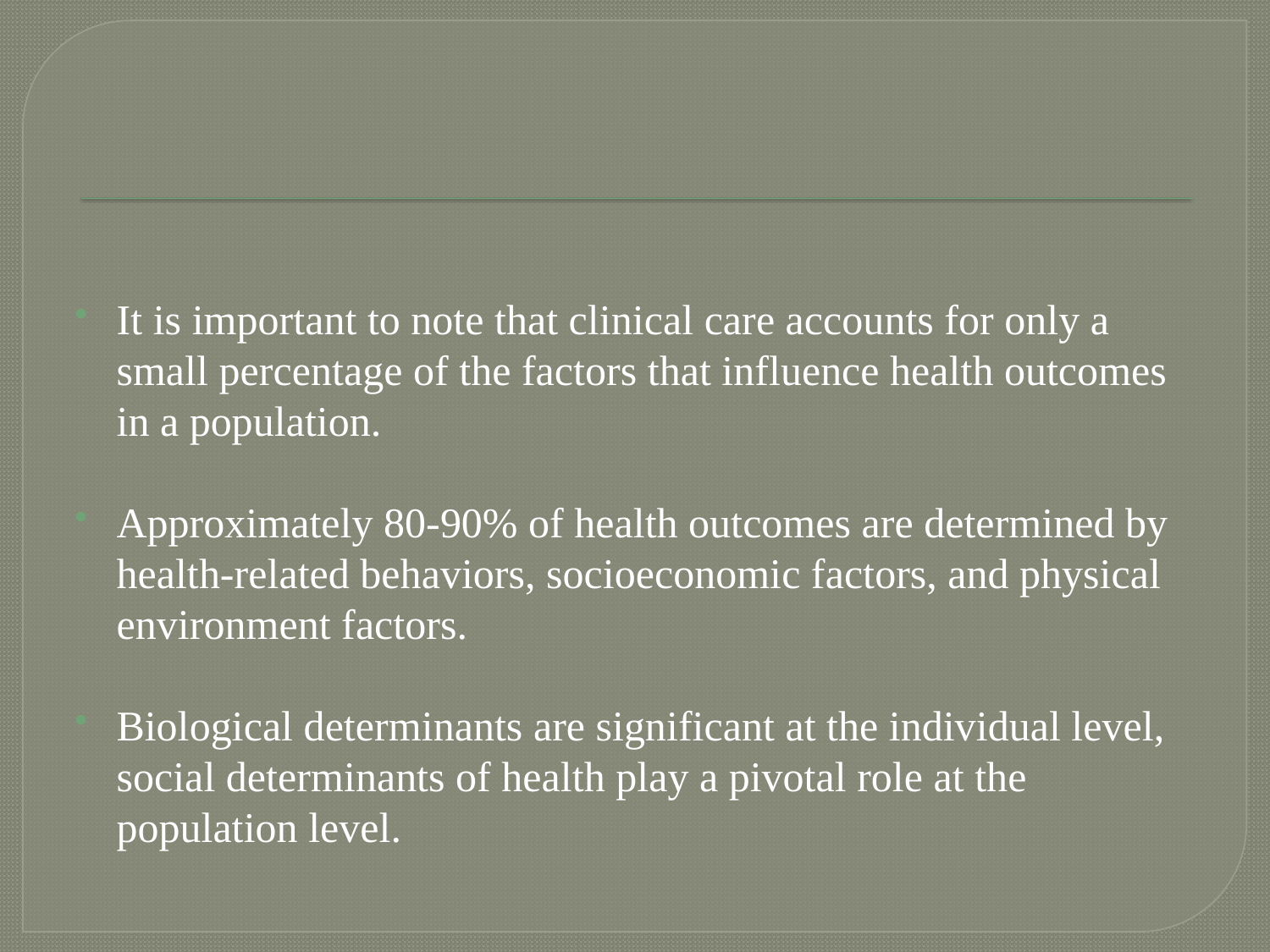

#
It is important to note that clinical care accounts for only a small percentage of the factors that influence health outcomes in a population.

Approximately 80-90% of health outcomes are determined by health-related behaviors, socioeconomic factors, and physical environment factors.

Biological determinants are significant at the individual level, social determinants of health play a pivotal role at the population level.